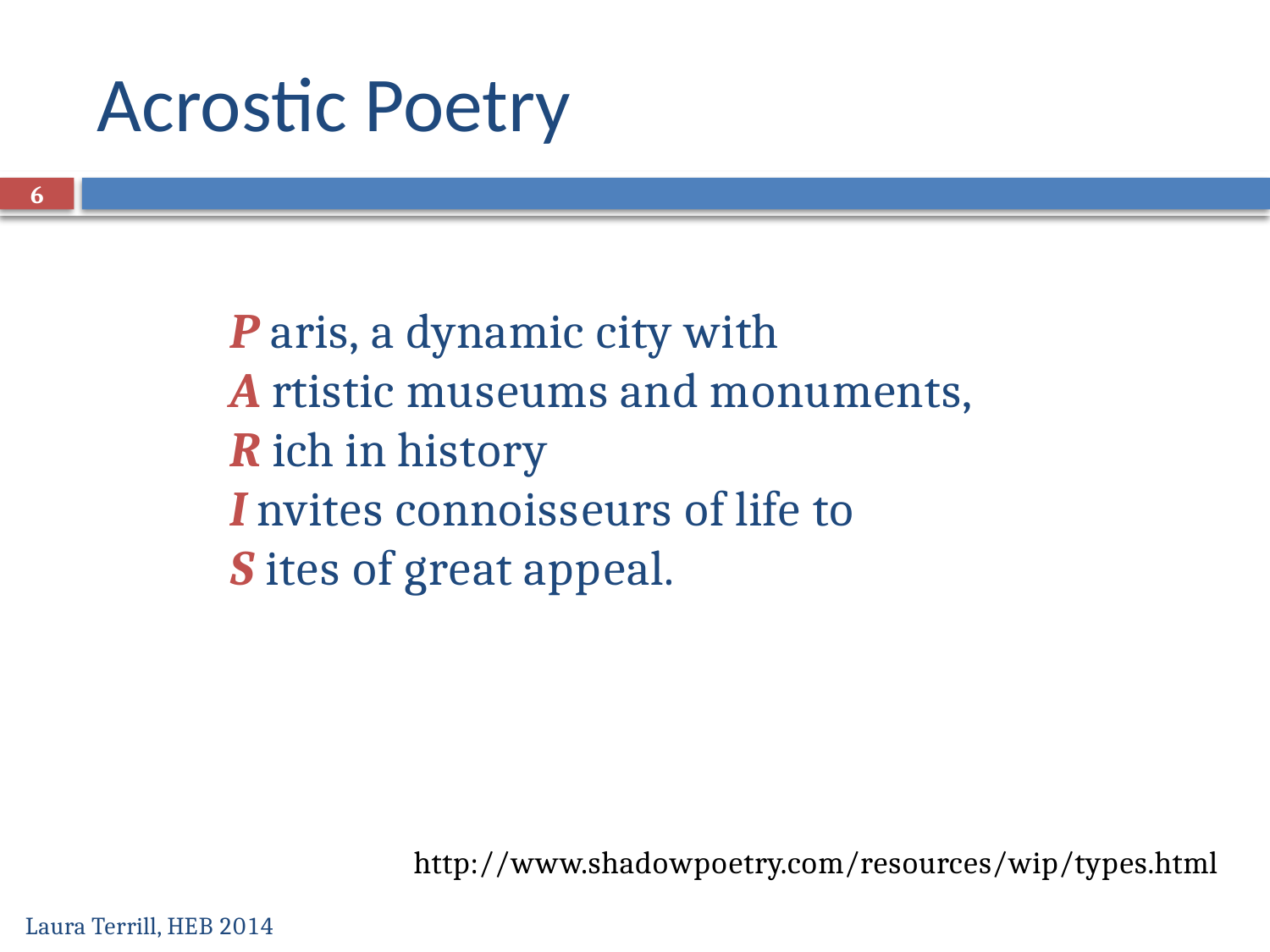

# Acrostic Poetry
6
	P aris, a dynamic city with
	A rtistic museums and monuments,
	R ich in history
	I nvites connoisseurs of life to
	S ites of great appeal.
http://www.shadowpoetry.com/resources/wip/types.html
Laura Terrill, HEB 2014